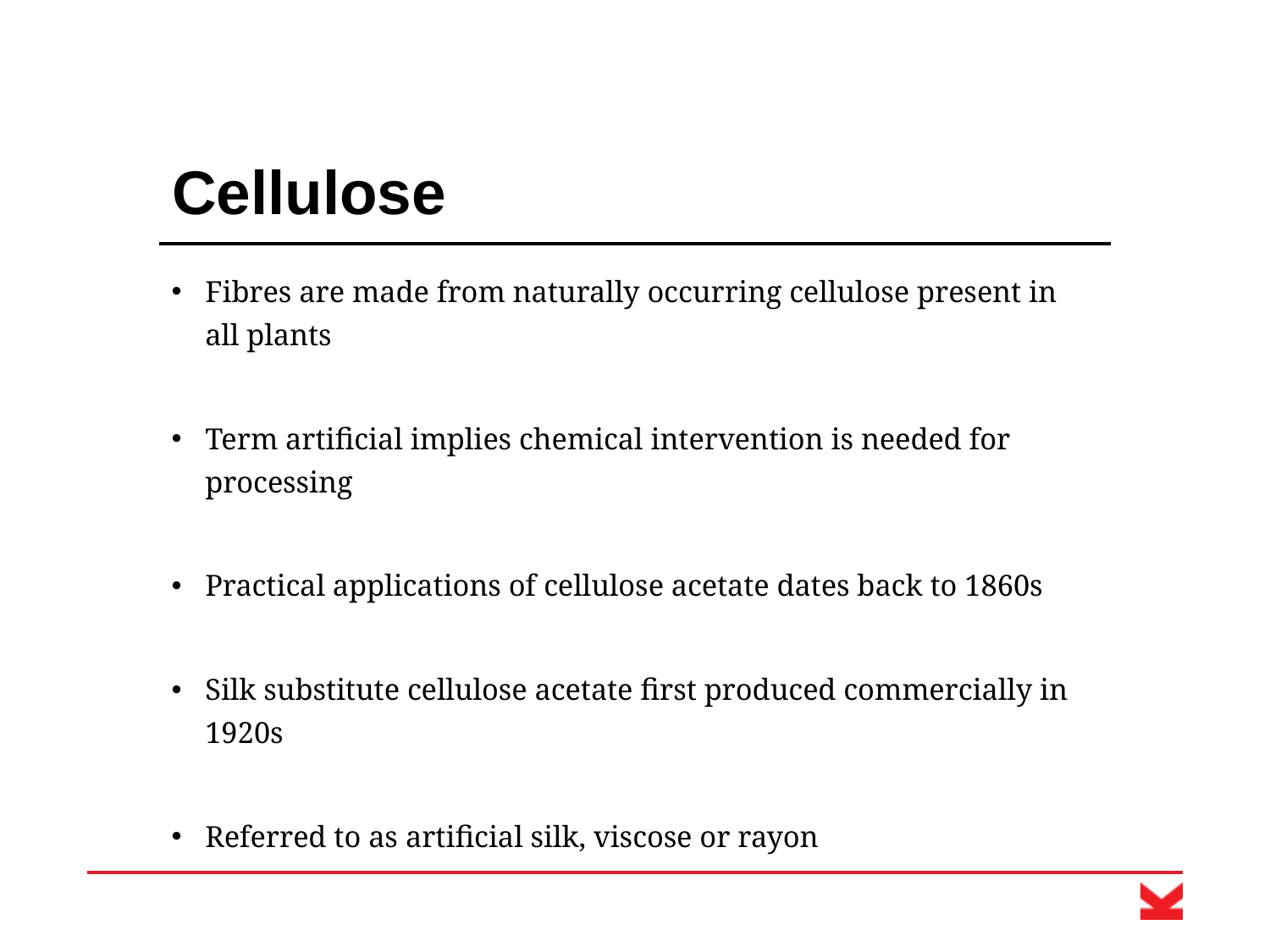

# Cellulose
Fibres are made from naturally occurring cellulose present in all plants

Term artificial implies chemical intervention is needed for processing

Practical applications of cellulose acetate dates back to 1860s

Silk substitute cellulose acetate first produced commercially in 1920s

Referred to as artificial silk, viscose or rayon